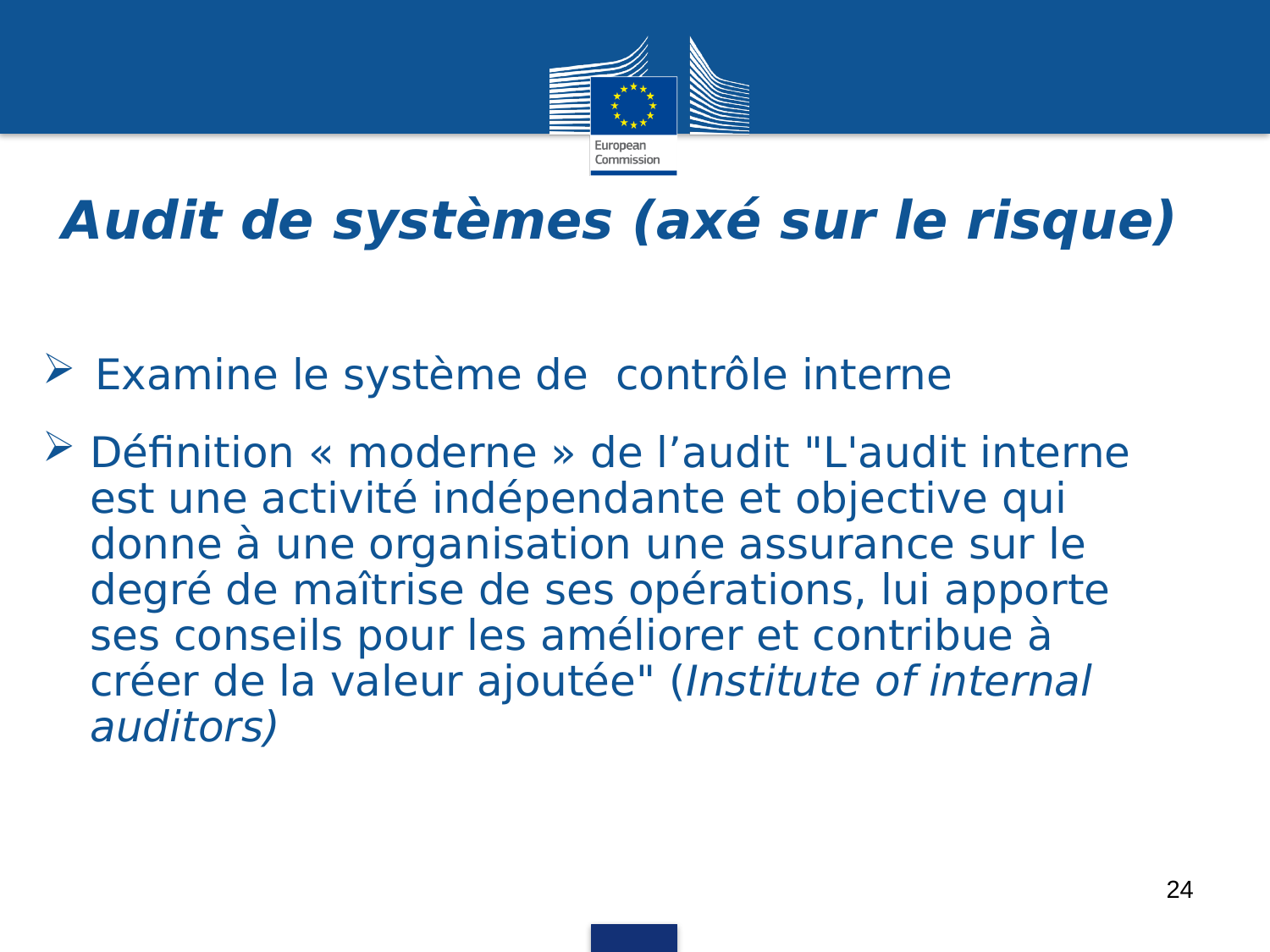

# Audit de systèmes (axé sur le risque)
Examine le système de  contrôle interne
Définition « moderne » de l’audit "L'audit interne est une activité indépendante et objective qui donne à une organisation une assurance sur le degré de maîtrise de ses opérations, lui apporte ses conseils pour les améliorer et contribue à créer de la valeur ajoutée" (Institute of internal auditors)

24